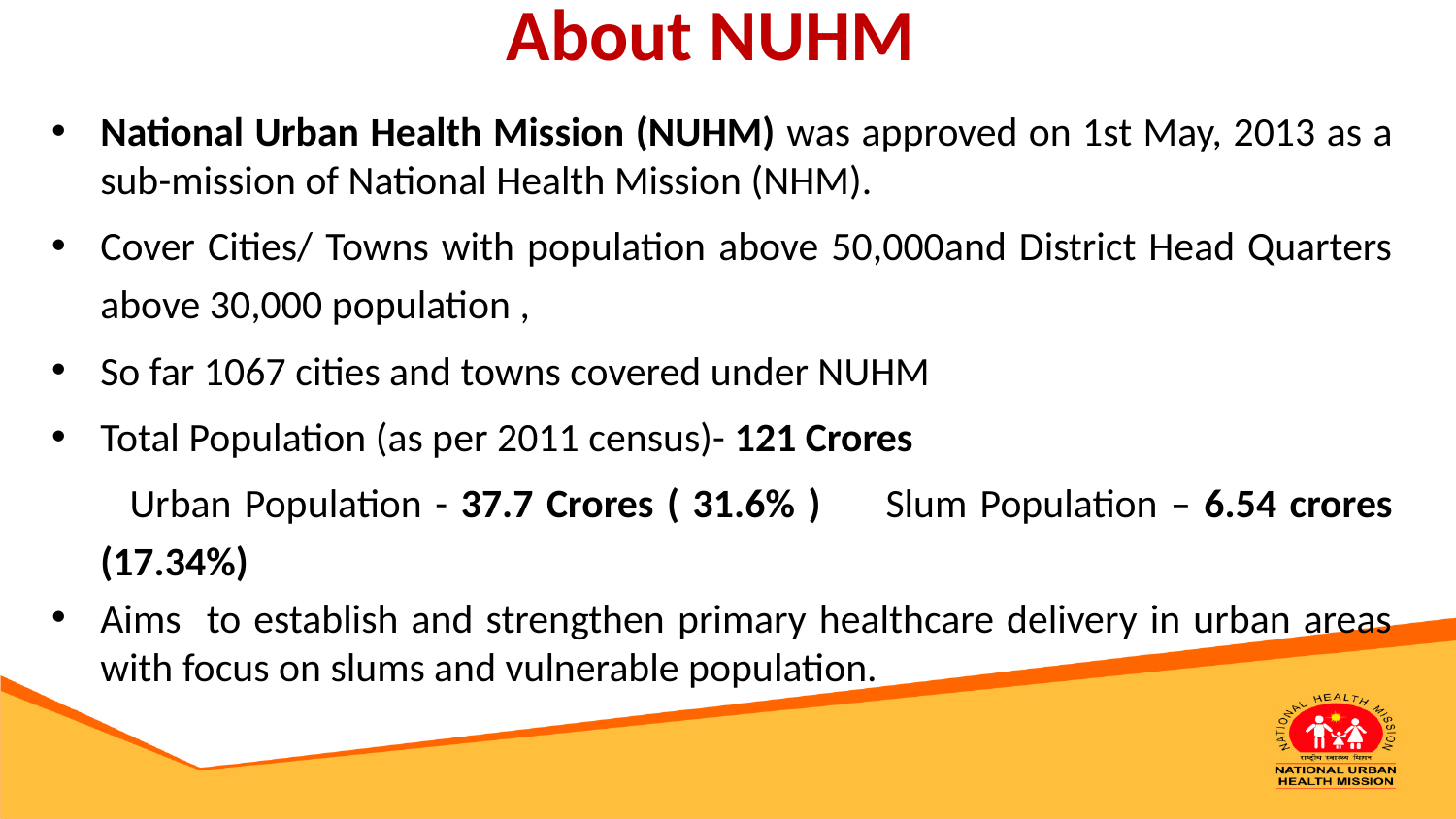

# About NUHM
National Urban Health Mission (NUHM) was approved on 1st May, 2013 as a sub-mission of National Health Mission (NHM).
Cover Cities/ Towns with population above 50,000and District Head Quarters above 30,000 population ,
So far 1067 cities and towns covered under NUHM
Total Population (as per 2011 census)- 121 Crores
      Urban Population - 37.7 Crores ( 31.6% )     Slum Population – 6.54 crores (17.34%)
Aims  to establish and strengthen primary healthcare delivery in urban areas with focus on slums and vulnerable population.